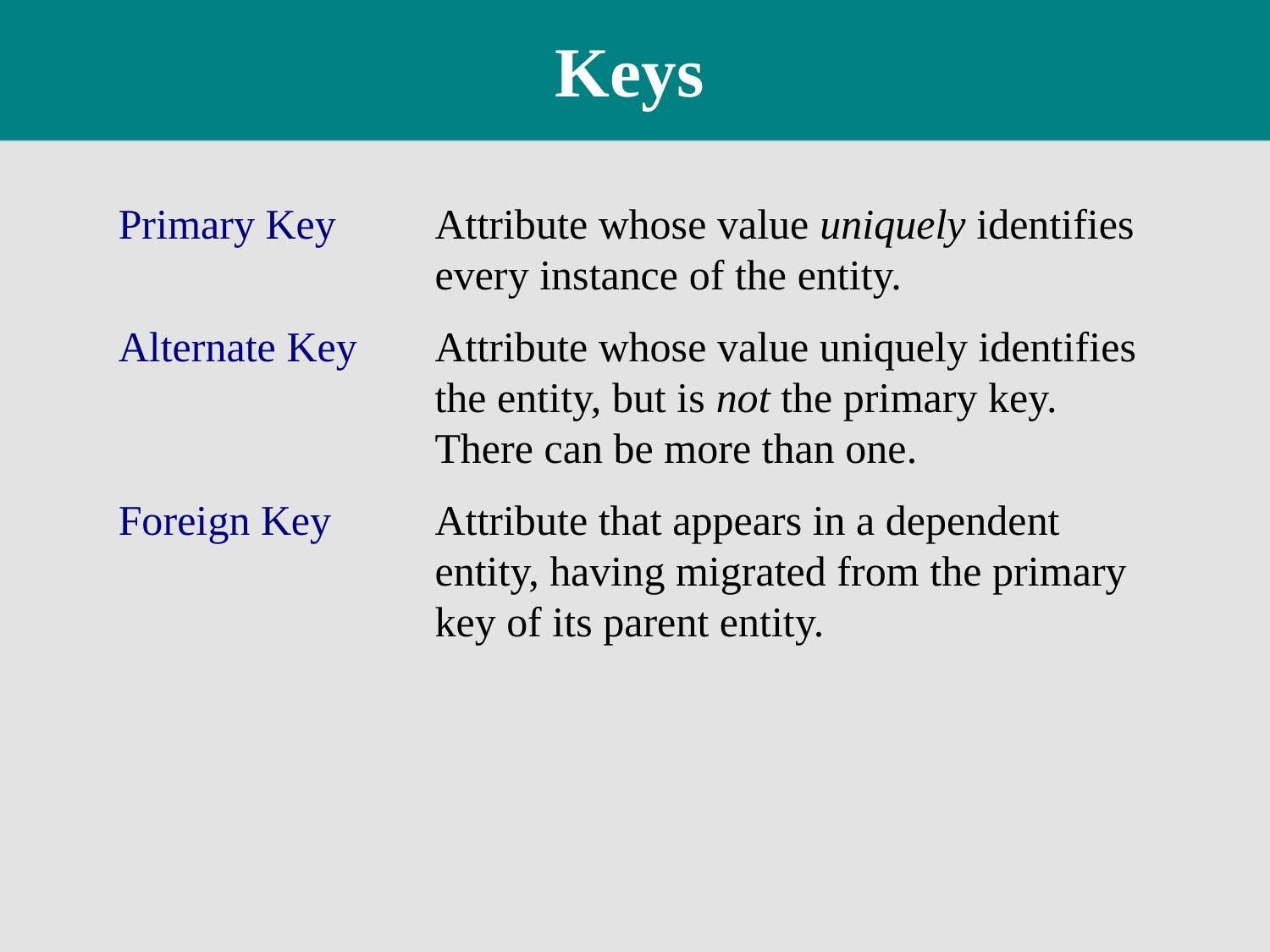

# Keys
Primary Key	Attribute whose value uniquely identifies every instance of the entity.
Alternate Key	Attribute whose value uniquely identifies the entity, but is not the primary key.  There can be more than one.
Foreign Key	Attribute that appears in a dependent entity, having migrated from the primary key of its parent entity.